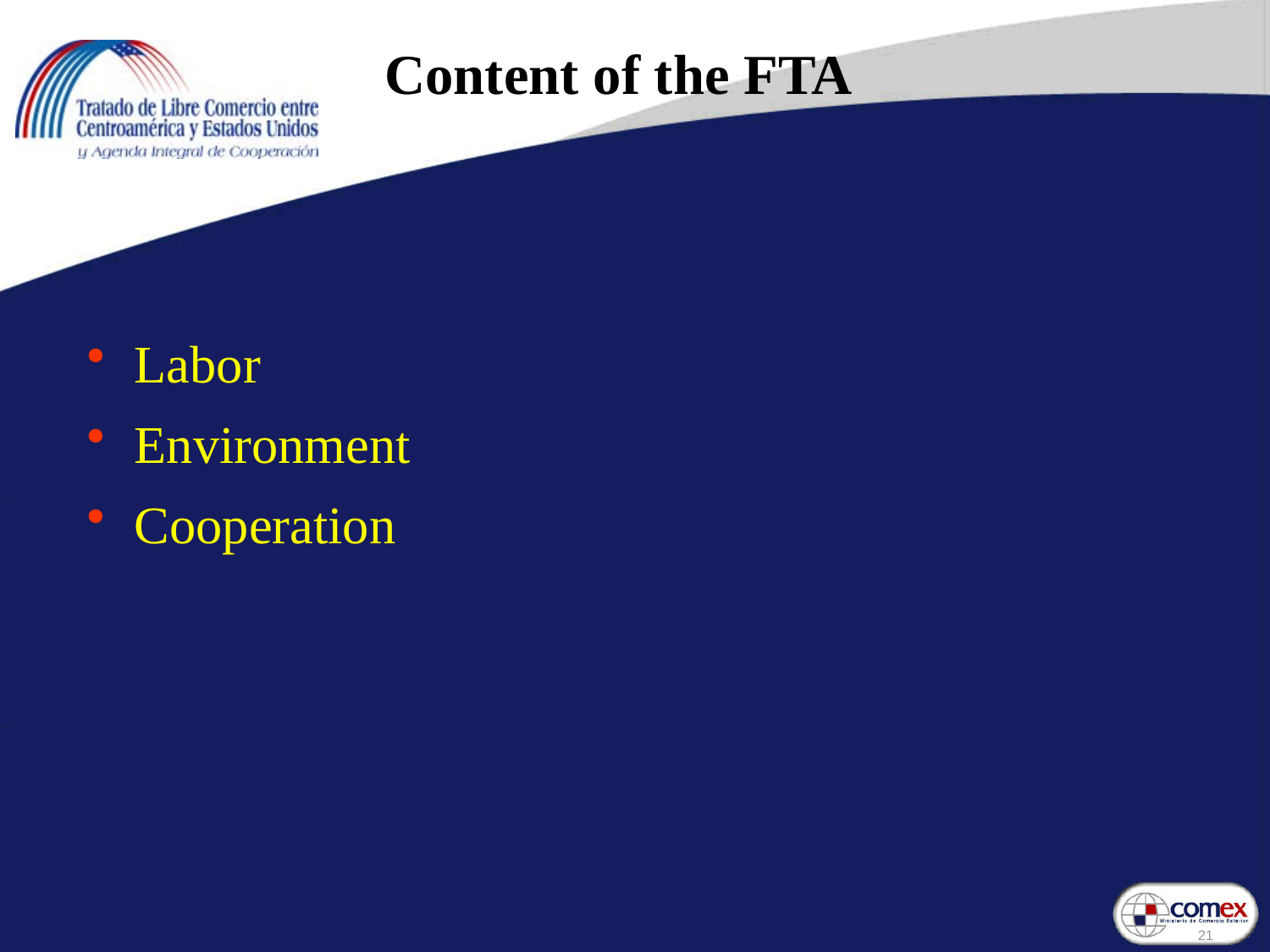

Content of the FTA

Labor
Environment
Cooperation